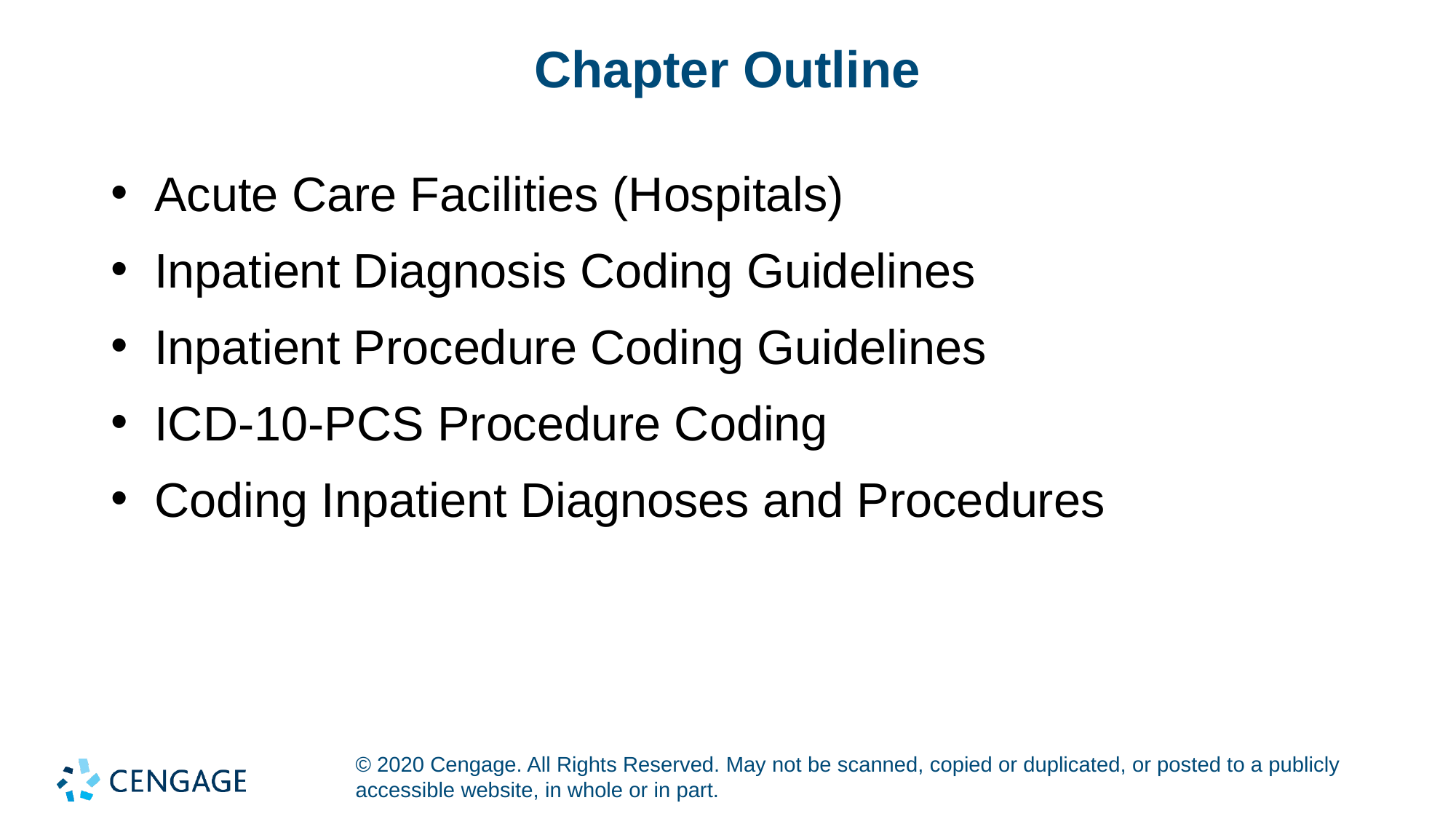

# Chapter Outline
Acute Care Facilities (Hospitals)
Inpatient Diagnosis Coding Guidelines
Inpatient Procedure Coding Guidelines
ICD-10-PCS Procedure Coding
Coding Inpatient Diagnoses and Procedures